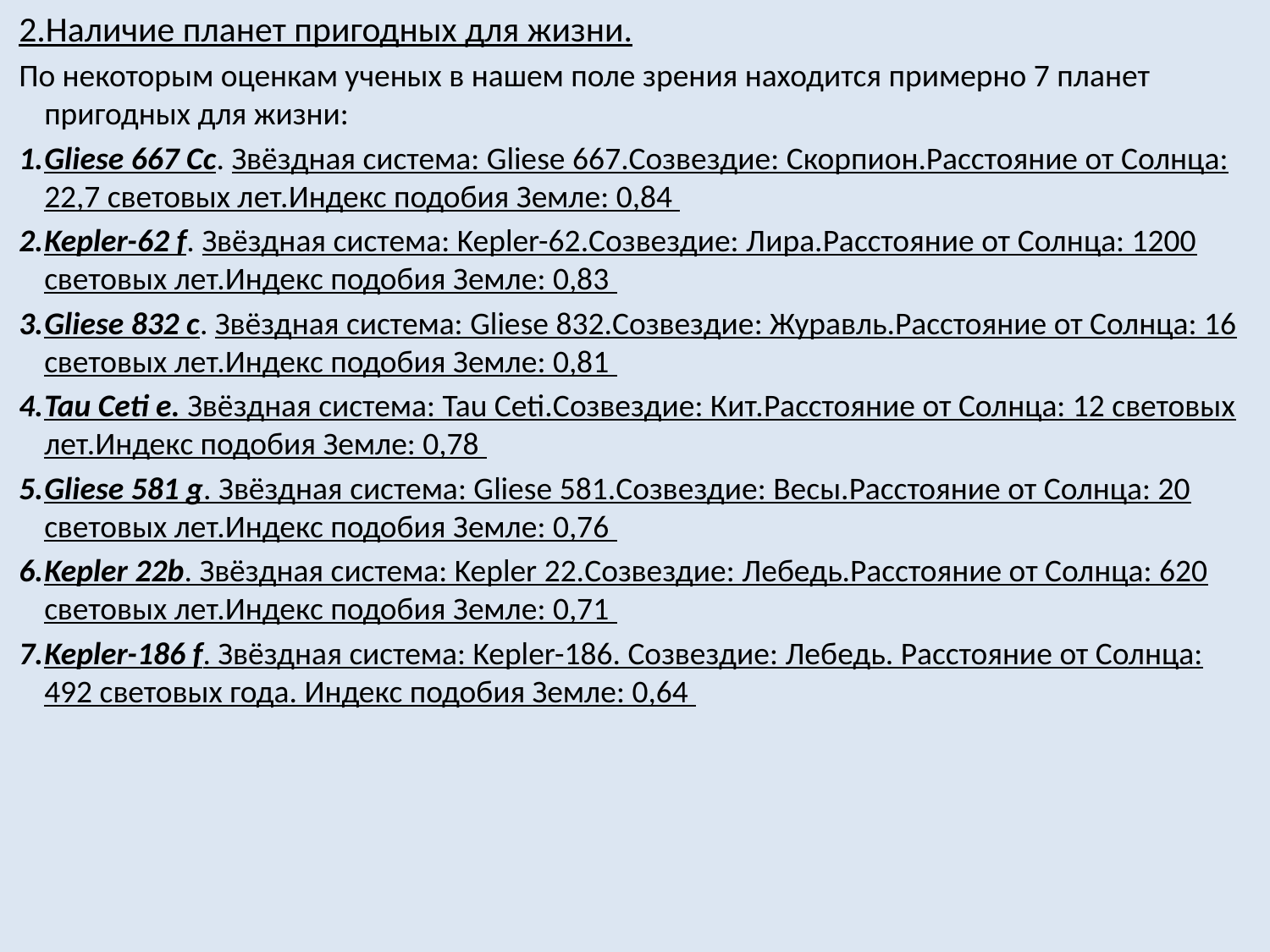

2.Наличие планет пригодных для жизни.
По некоторым оценкам ученых в нашем поле зрения находится примерно 7 планет пригодных для жизни:
Gliese 667 Cc. Звёздная система: Gliese 667.Созвездие: Скорпион.Расстояние от Солнца: 22,7 световых лет.Индекс подобия Земле: 0,84
Kepler-62 f. Звёздная система: Kepler-62.Созвездие: Лира.Расстояние от Солнца: 1200 световых лет.Индекс подобия Земле: 0,83
Gliese 832 c. Звёздная система: Gliese 832.Созвездие: Журавль.Расстояние от Солнца: 16 световых лет.Индекс подобия Земле: 0,81
Tau Ceti e. Звёздная система: Tau Ceti.Созвездие: Кит.Расстояние от Солнца: 12 световых лет.Индекс подобия Земле: 0,78
Gliese 581 g. Звёздная система: Gliese 581.Созвездие: Весы.Расстояние от Солнца: 20 световых лет.Индекс подобия Земле: 0,76
Kepler 22b. Звёздная система: Kepler 22.Созвездие: Лебедь.Расстояние от Солнца: 620 световых лет.Индекс подобия Земле: 0,71
Kepler-186 f. Звёздная система: Kepler-186. Созвездие: Лебедь. Расстояние от Солнца: 492 световых года. Индекс подобия Земле: 0,64